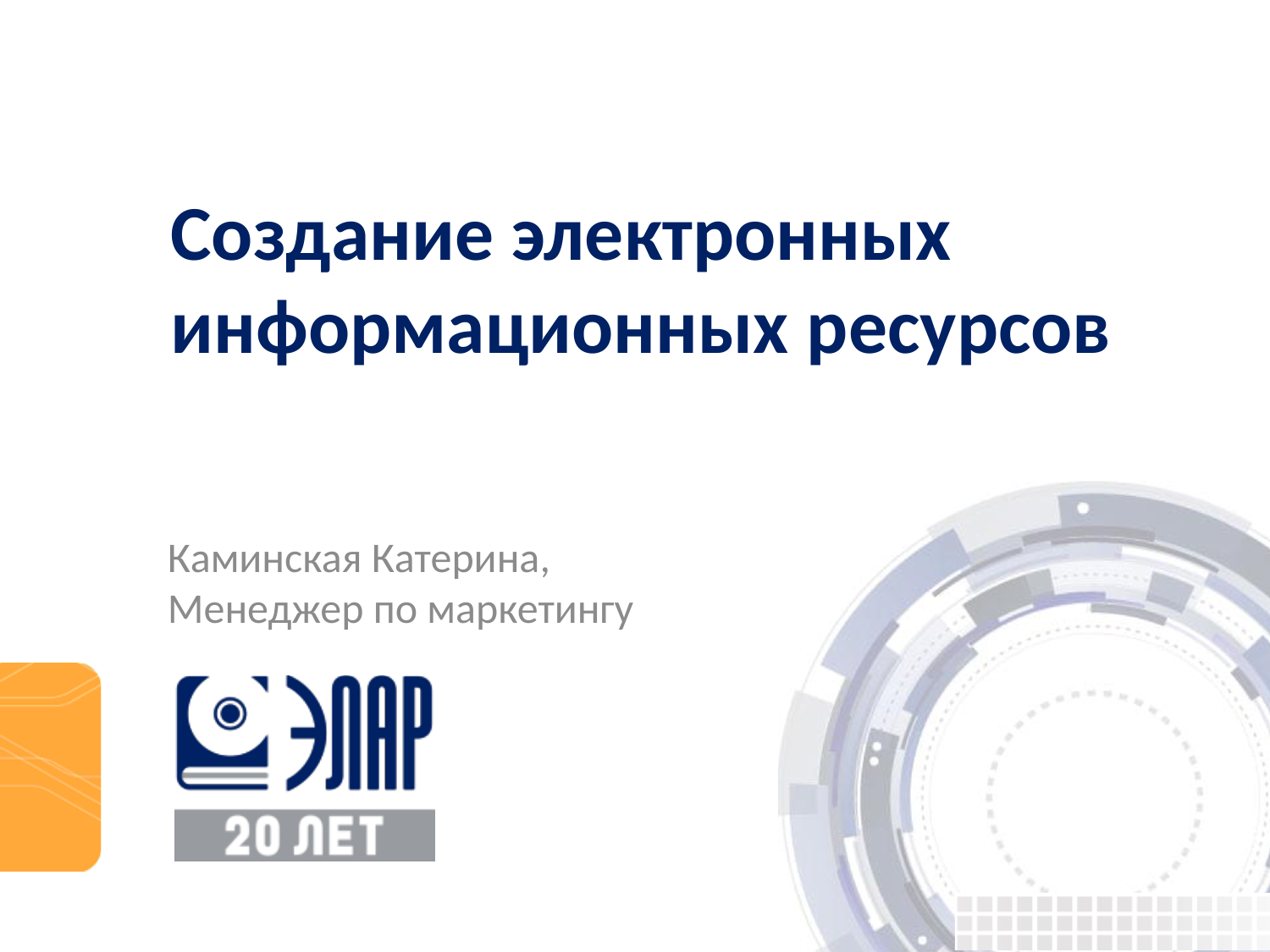

# Создание электронных информационных ресурсов
Каминская Катерина,
Менеджер по маркетингу